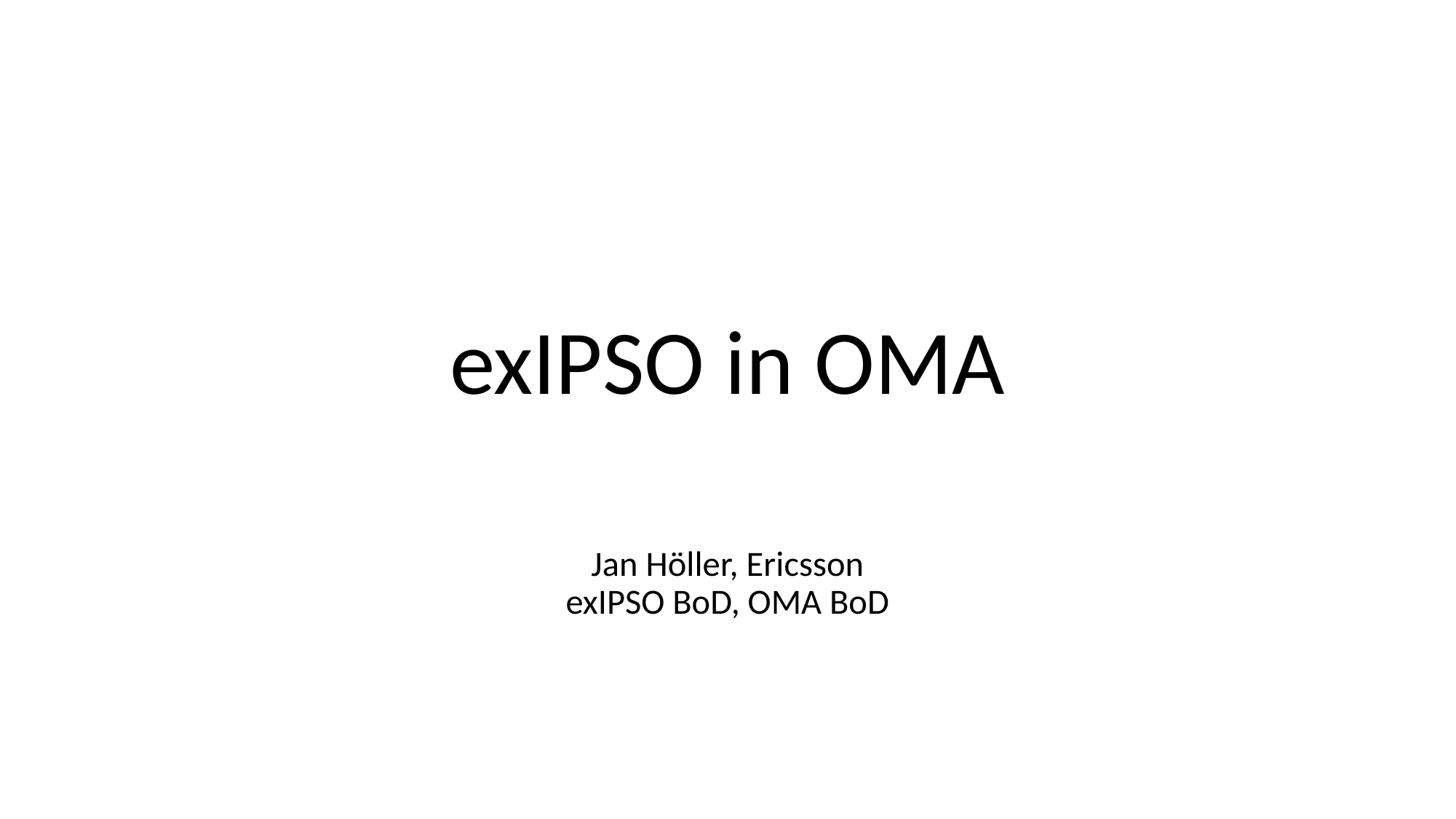

# exIPSO in OMA

Jan Höller, Ericsson
exIPSO BoD, OMA BoD